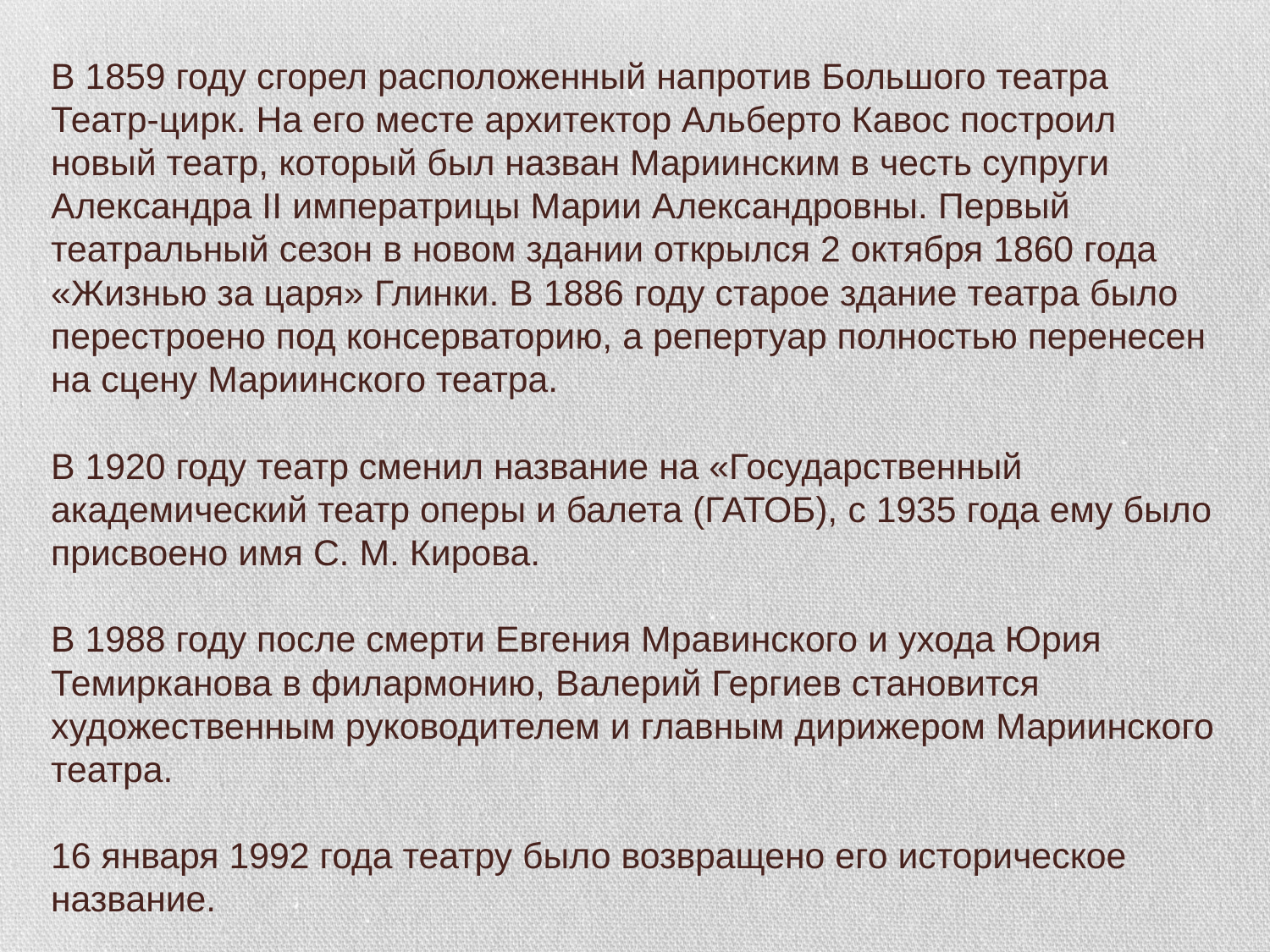

# В 1859 году сгорел расположенный напротив Большого театра Театр-цирк. На его месте архитектор Альберто Кавос построил новый театр, который был назван Мариинским в честь супруги Александра II императрицы Марии Александровны. Первый театральный сезон в новом здании открылся 2 октября 1860 года «Жизнью за царя» Глинки. В 1886 году старое здание театра было перестроено под консерваторию, а репертуар полностью перенесен на сцену Мариинского театра. В 1920 году театр сменил название на «Государственный академический театр оперы и балета (ГАТОБ), с 1935 года ему было присвоено имя С. М. Кирова. В 1988 году после смерти Евгения Мравинского и ухода Юрия Темирканова в филармонию, Валерий Гергиев становится художественным руководителем и главным дирижером Мариинского театра. 16 января 1992 года театру было возвращено его историческое название.